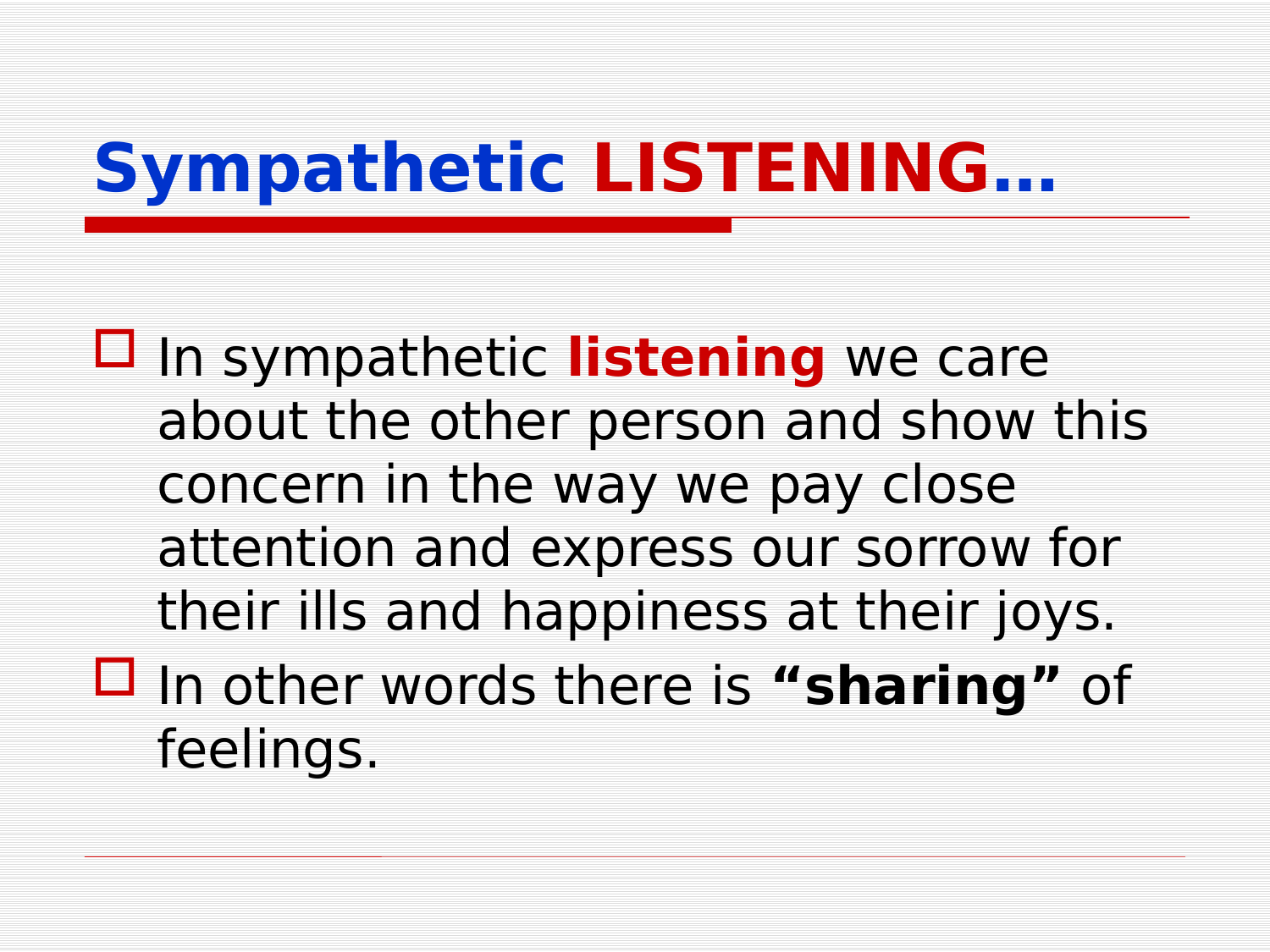

# Sympathetic LISTENING…

In sympathetic listening we care about the other person and show this concern in the way we pay close attention and express our sorrow for their ills and happiness at their joys.
In other words there is “sharing” of feelings.